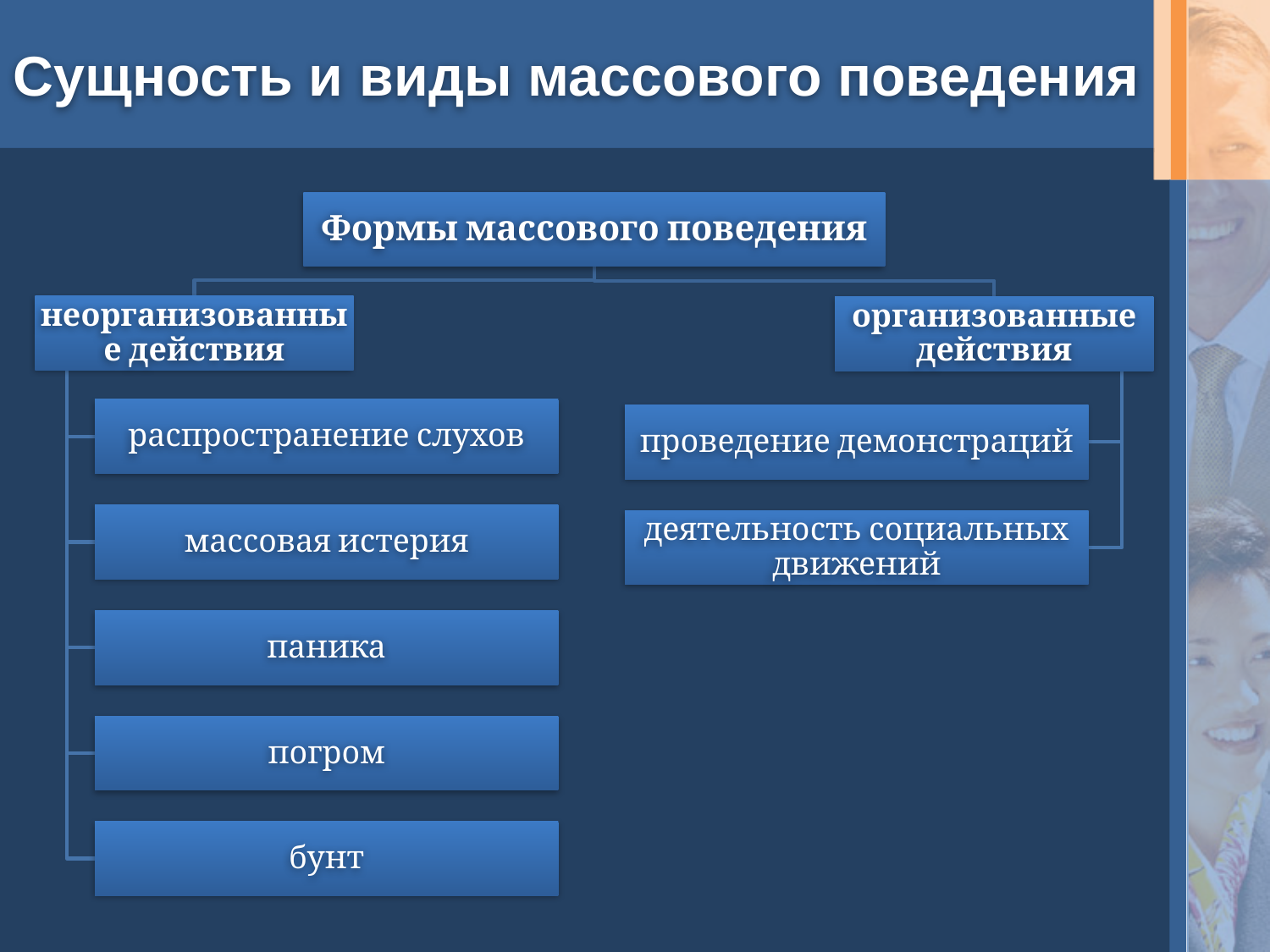

# Сущность и виды массового поведения

Формы массового поведения

неорганизованные действия

организованные действия

распространение слухов

проведение демонстраций

массовая истерия

деятельность социальных движений

паника

погром

бунт